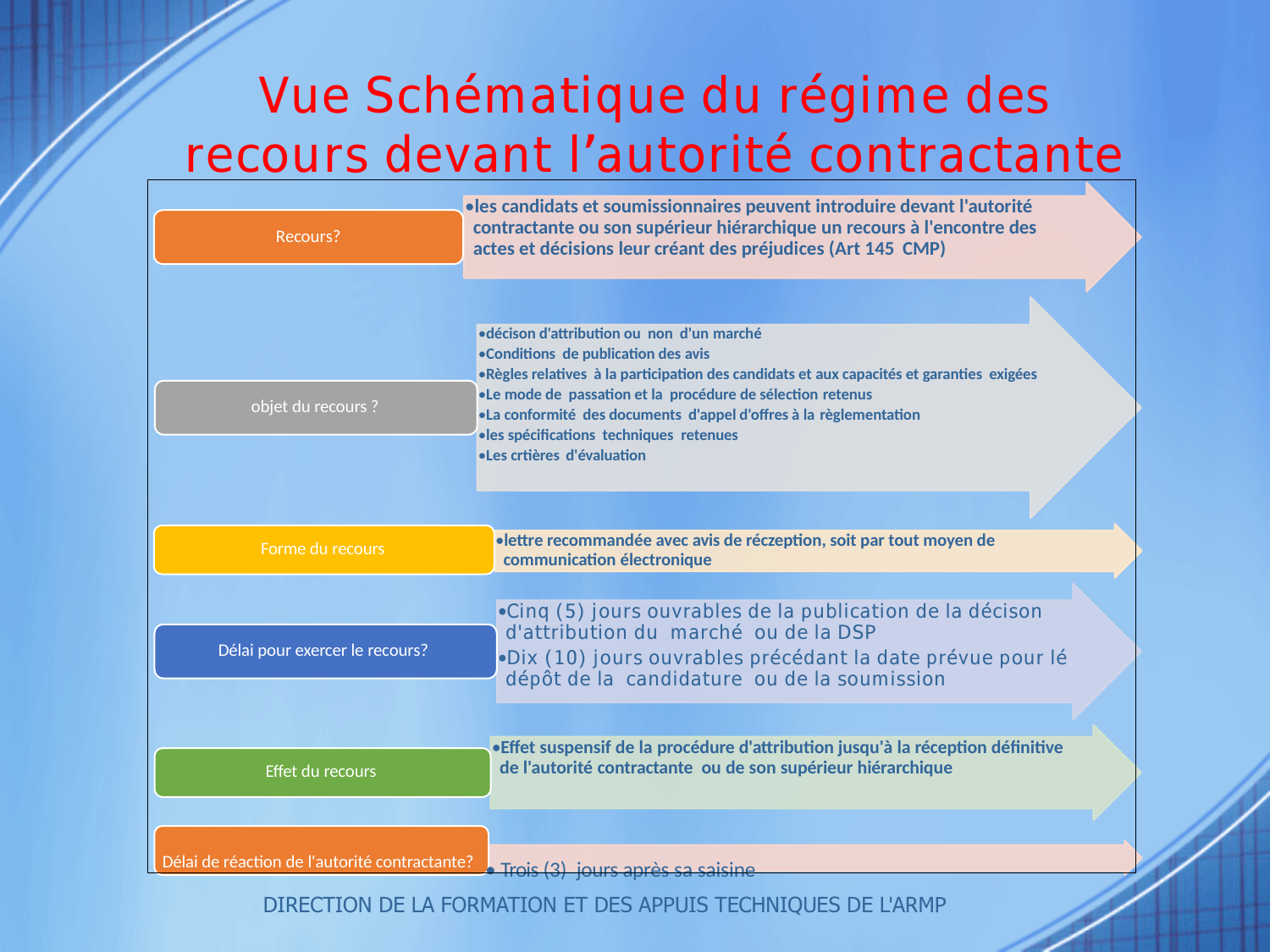

# Vue Schématique du régime des recours devant l’autorité contractante

•les candidats et soumissionnaires peuvent introduire devant l'autorité  contractante ou son supérieur hiérarchique un recours à l'encontre des  actes et décisions leur créant des préjudices (Art 145 CMP)

Recours?

•décison d'attribution ou  non  d'un marché
•Conditions  de publication des avis
•Règles relatives  à la participation des candidats et aux capacités et garanties exigées
•Le mode de  passation et la  procédure de sélection retenus
•La conformité  des documents  d'appel d'offres à la règlementation
•les spécifications  techniques  retenues
•Les crtières d'évaluation

objet du recours ?

•lettre recommandée avec avis de réczeption, soit par tout moyen de  communication électronique
Forme du recours

•Cinq (5) jours ouvrables de la publication de la décison d'attribution du  marché  ou de la DSP
•Dix (10) jours ouvrables précédant la date prévue pour lé dépôt de la  candidature  ou de la soumission

Délai pour exercer le recours?

•Effet suspensif de la procédure d'attribution jusqu'à la réception définitive  de l'autorité contractante  ou de son supérieur hiérarchique

Effet du recours

Délai de réaction de l'autorité contractante?   • Trois (3)  jours après sa saisine

DIRECTION DE LA FORMATION ET DES APPUIS TECHNIQUES DE L'ARMP